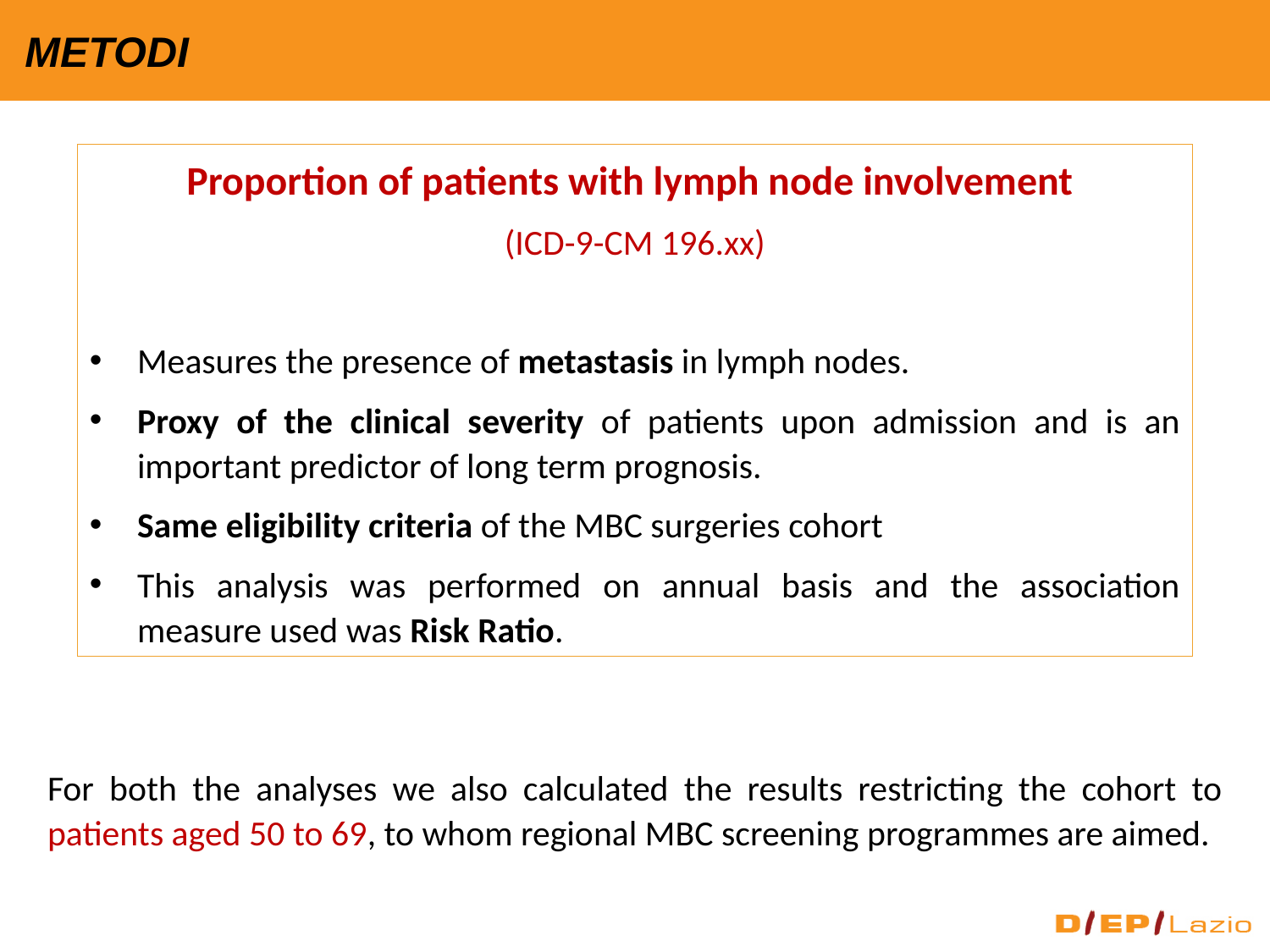

METODI
Proportion of patients with lymph node involvement
(ICD-9-CM 196.xx)

Measures the presence of metastasis in lymph nodes.
Proxy of the clinical severity of patients upon admission and is an important predictor of long term prognosis.
Same eligibility criteria of the MBC surgeries cohort
This analysis was performed on annual basis and the association measure used was Risk Ratio.
For both the analyses we also calculated the results restricting the cohort to patients aged 50 to 69, to whom regional MBC screening programmes are aimed.